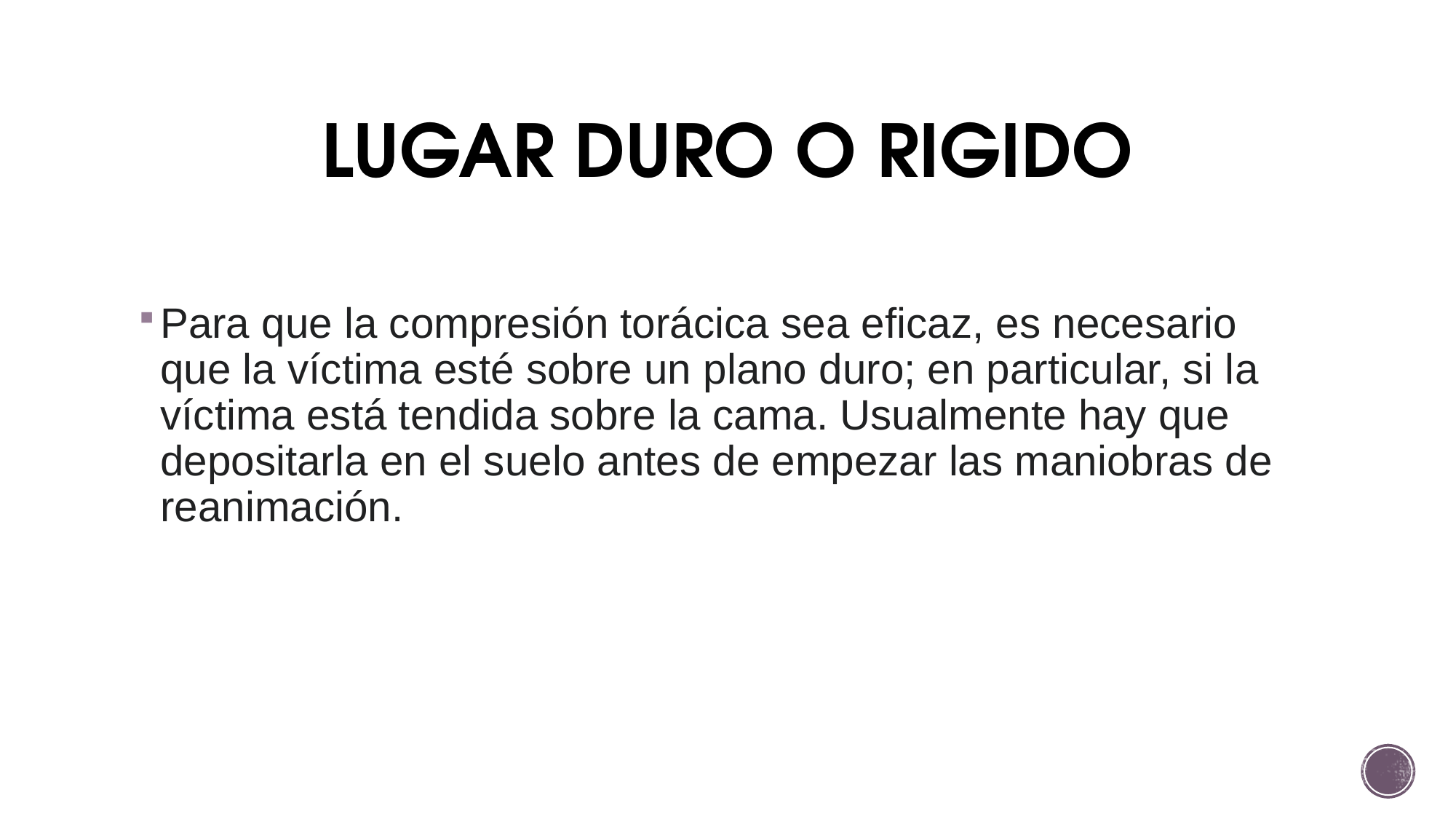

# LUGAR DURO O RIGIDO
Para que la compresión torácica sea eficaz, es necesario que la víctima esté sobre un plano duro; en particular, si la víctima está tendida sobre la cama. Usualmente hay que depositarla en el suelo antes de empezar las maniobras de reanimación.